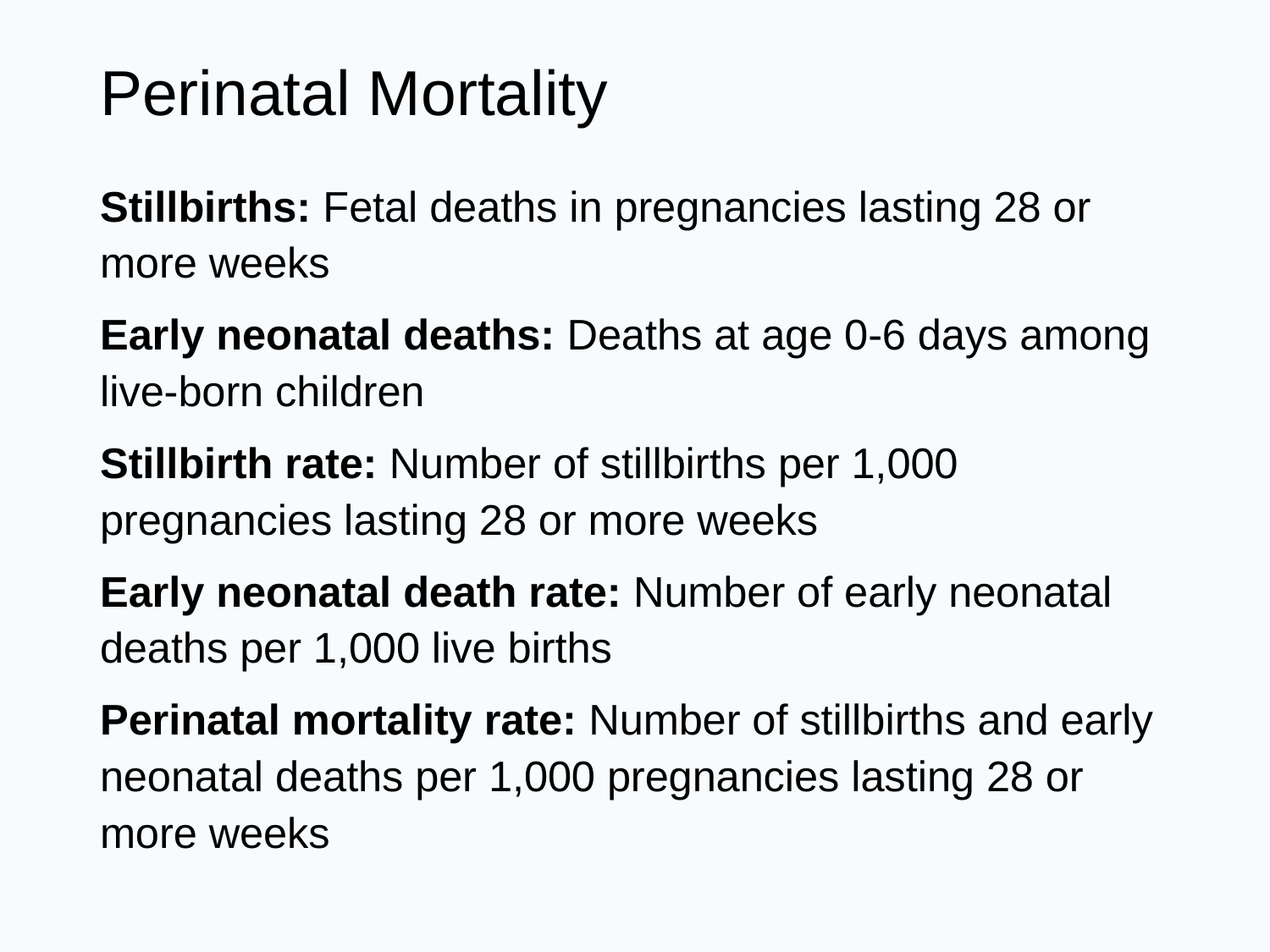

# Perinatal Mortality
Stillbirths: Fetal deaths in pregnancies lasting 28 or more weeks
Early neonatal deaths: Deaths at age 0-6 days among live-born children
Stillbirth rate: Number of stillbirths per 1,000 pregnancies lasting 28 or more weeks
Early neonatal death rate: Number of early neonatal deaths per 1,000 live births
Perinatal mortality rate: Number of stillbirths and early neonatal deaths per 1,000 pregnancies lasting 28 or more weeks